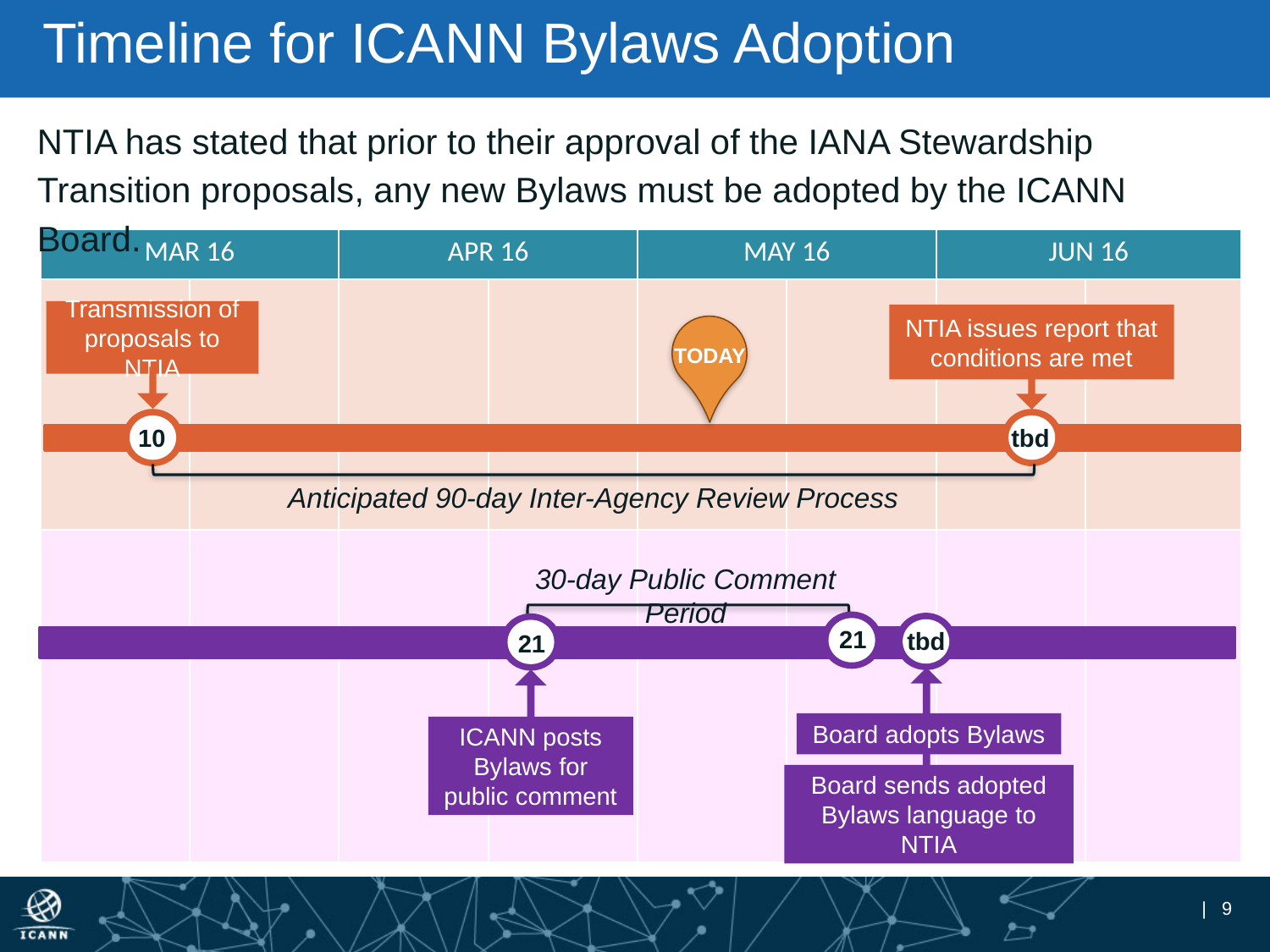

# Timeline for ICANN Bylaws Adoption

NTIA has stated that prior to their approval of the IANA Stewardship Transition proposals, any new Bylaws must be adopted by the ICANN Board.

| MAR 16 |  | APR 16 |  | MAY 16 |  | JUN 16 |  |
| --- | --- | --- | --- | --- | --- | --- | --- |
|  |  |  |  |  |  |  |  |
|  |  |  |  |  |  |  |  |
Transmission of proposals to NTIA
NTIA issues report that conditions are met

TODAY

10

tbd

Anticipated 90-day Inter-Agency Review Process
30-day Public Comment Period

21

tbd

21

Board adopts Bylaws
ICANN posts Bylaws for public comment
Board sends adopted Bylaws language to NTIA